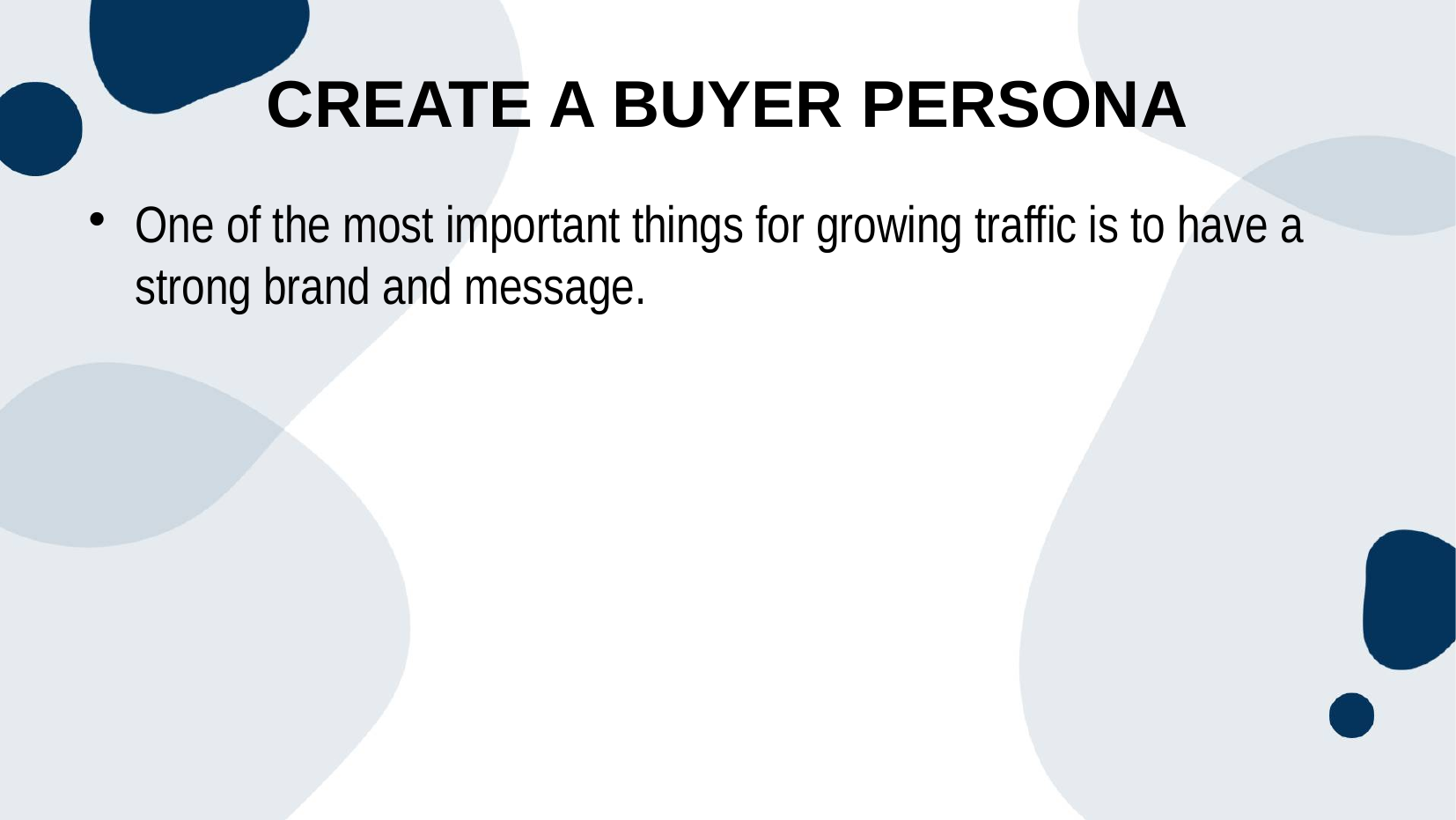

Create a Buyer Persona
One of the most important things for growing traffic is to have a strong brand and message.